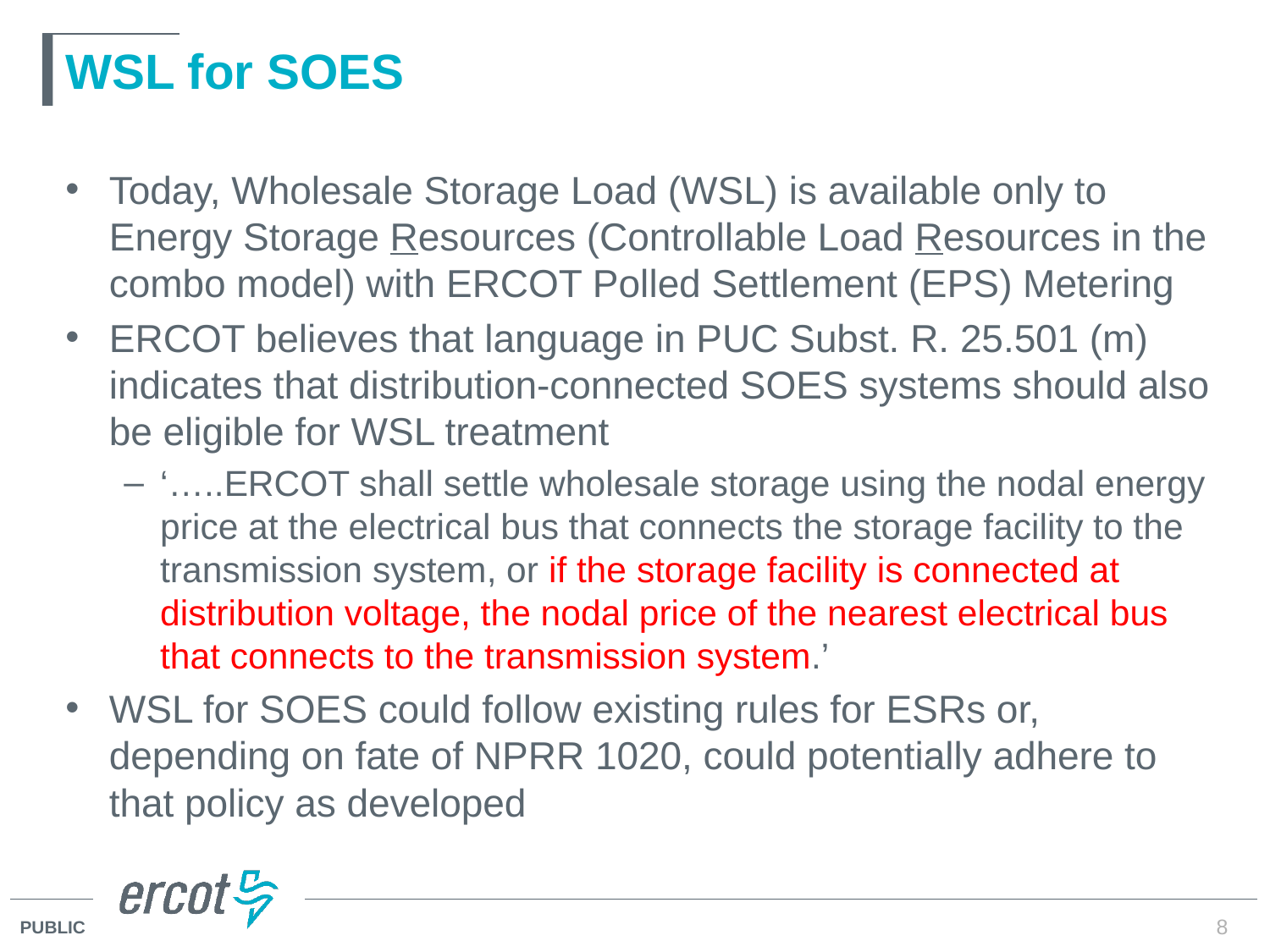

# WSL for SOES
Today, Wholesale Storage Load (WSL) is available only to Energy Storage Resources (Controllable Load Resources in the combo model) with ERCOT Polled Settlement (EPS) Metering
ERCOT believes that language in PUC Subst. R. 25.501 (m) indicates that distribution-connected SOES systems should also be eligible for WSL treatment
‘…..ERCOT shall settle wholesale storage using the nodal energy price at the electrical bus that connects the storage facility to the transmission system, or if the storage facility is connected at distribution voltage, the nodal price of the nearest electrical bus that connects to the transmission system.’
WSL for SOES could follow existing rules for ESRs or, depending on fate of NPRR 1020, could potentially adhere to that policy as developed
8